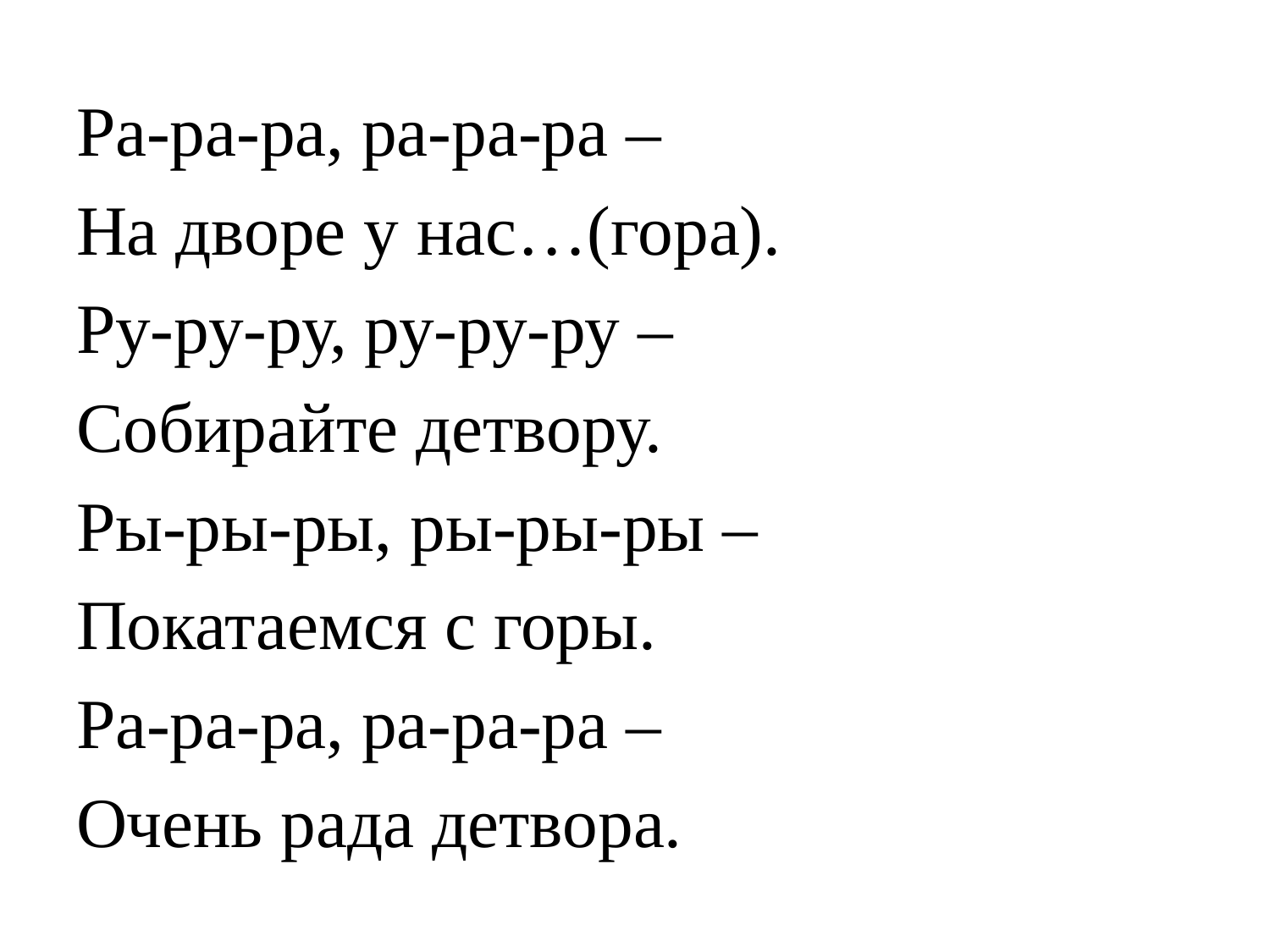

Ра-ра-ра, ра-ра-ра –
На дворе у нас…(гора).
Ру-ру-ру, ру-ру-ру –
Собирайте детвору.
Ры-ры-ры, ры-ры-ры –
Покатаемся с горы.
Ра-ра-ра, ра-ра-ра –
Очень рада детвора.